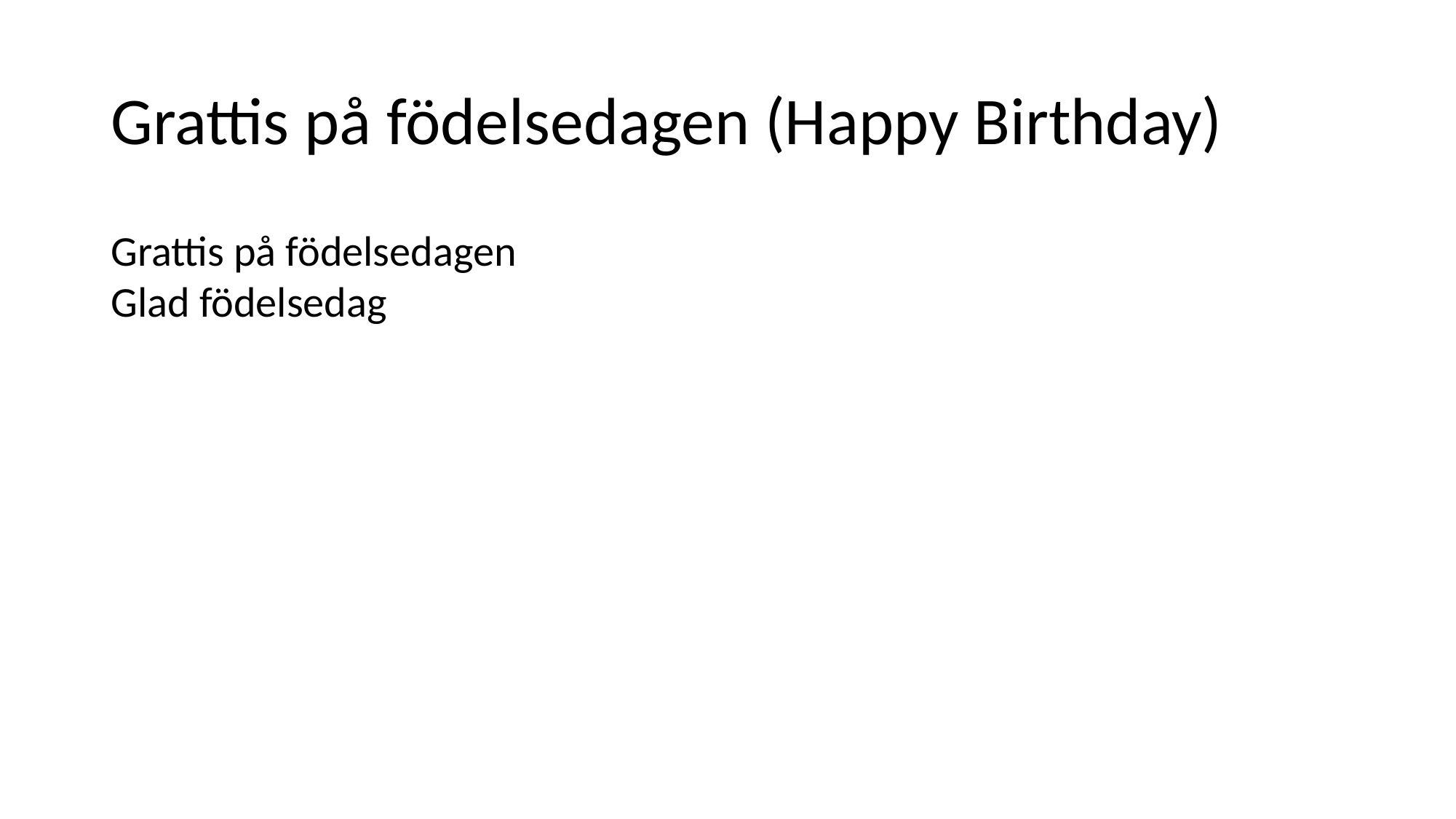

# Grattis på födelsedagen (Happy Birthday)
Grattis på födelsedagen
Glad födelsedag